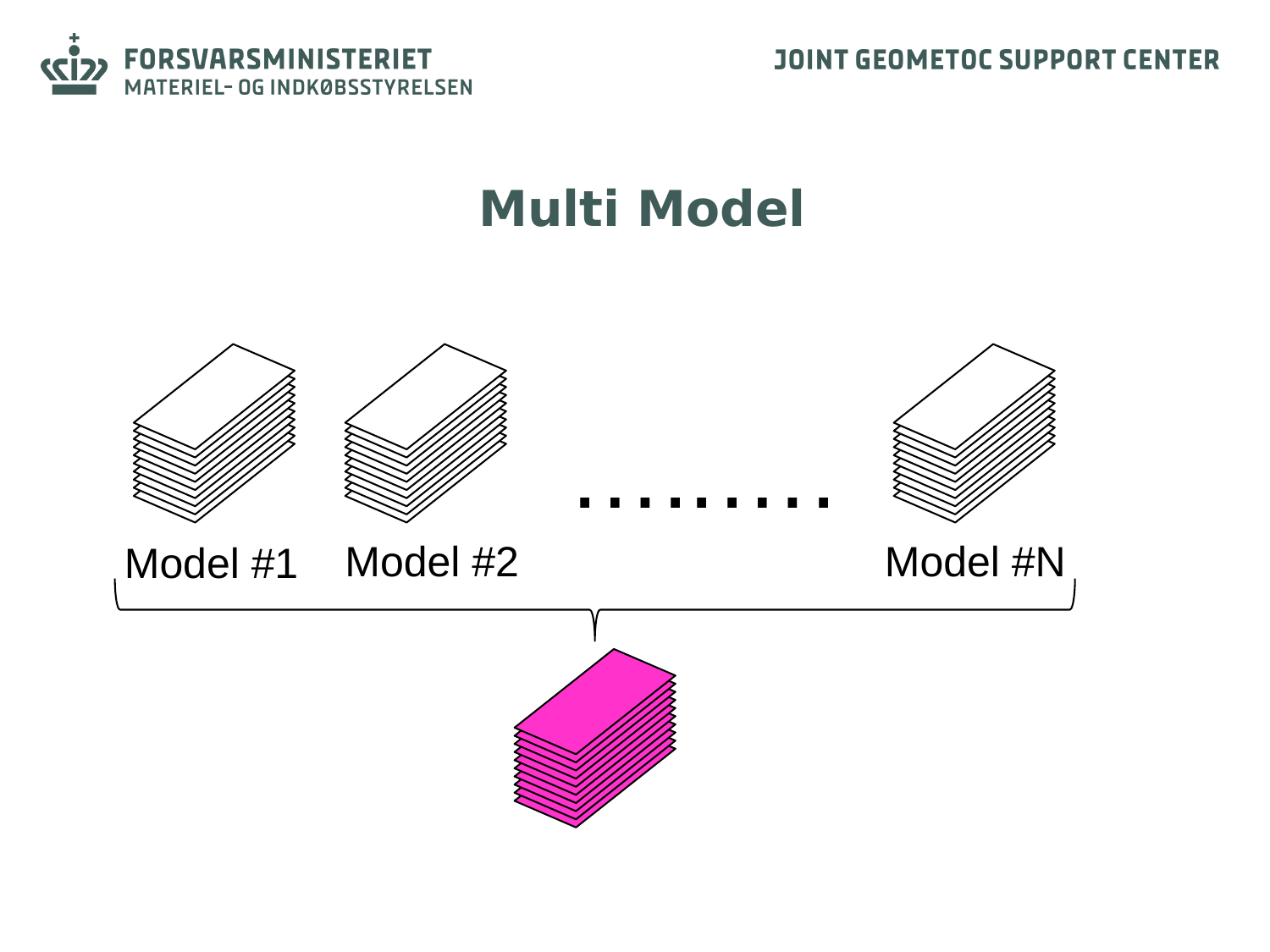

Multi Model

Model #1

Model #2

Model #N
…..….